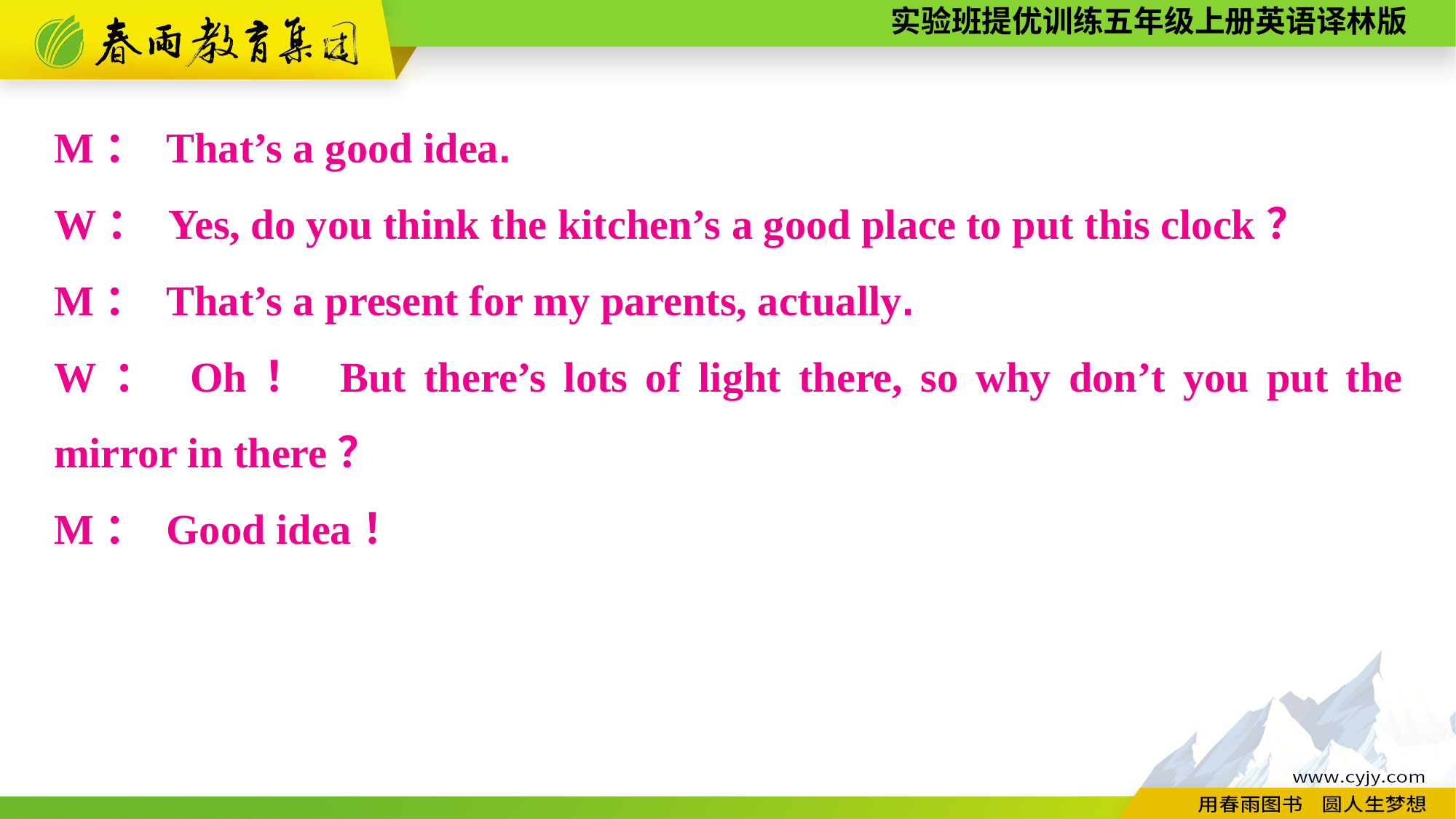

M： That’s a good idea.
W： Yes, do you think the kitchen’s a good place to put this clock？
M： That’s a present for my parents, actually.
W： Oh！ But there’s lots of light there, so why don’t you put the mirror in there？
M： Good idea！